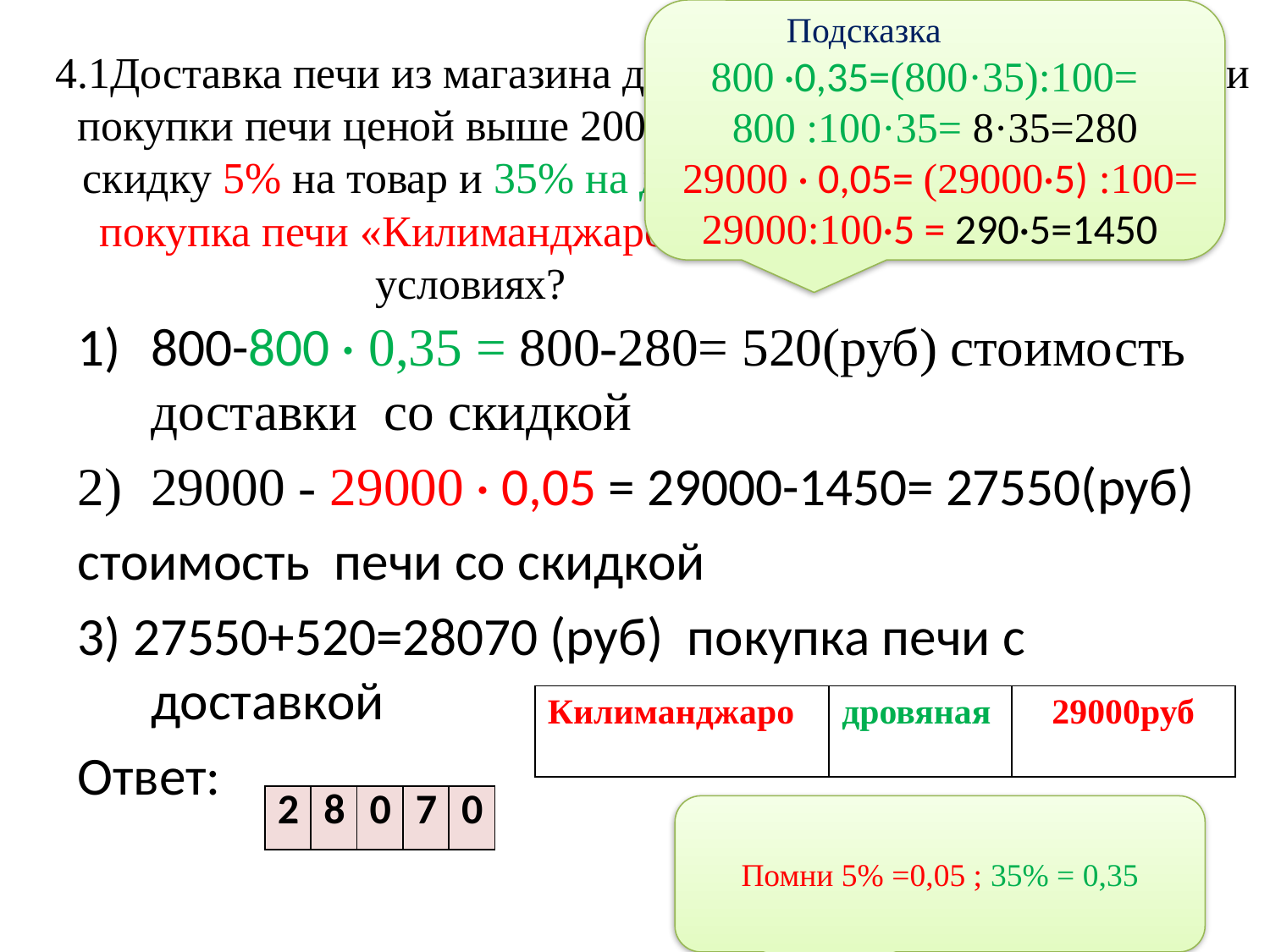

Подсказка
 800 ·0,35=(800·35):100=
800 :100·35= 8·35=280
 29000 · 0,05= (29000·5) :100= 29000:100·5 = 290·5=1450
# 4.1Доставка печи из магазина до участка стоит 800 рублей. При покупки печи ценой выше 20000 рублей магазин   предлагает скидку 5% на товар и 35% на доставку. Сколько будет стоить покупка печи «Килиманджаро» вместе с доставкой на этих условиях?
800-800 · 0,35 = 800-280= 520(руб) стоимость доставки  со скидкой
29000 - 29000 · 0,05 = 29000-1450= 27550(руб)
стоимость  печи со скидкой
3) 27550+520=28070 (руб)  покупка печи с доставкой
Ответ:
| Килиманджаро | дровяная | 29000руб |
| --- | --- | --- |
| 2 | 8 | 0 | 7 | 0 |
| --- | --- | --- | --- | --- |
Помни 5% =0,05 ; 35% = 0,35